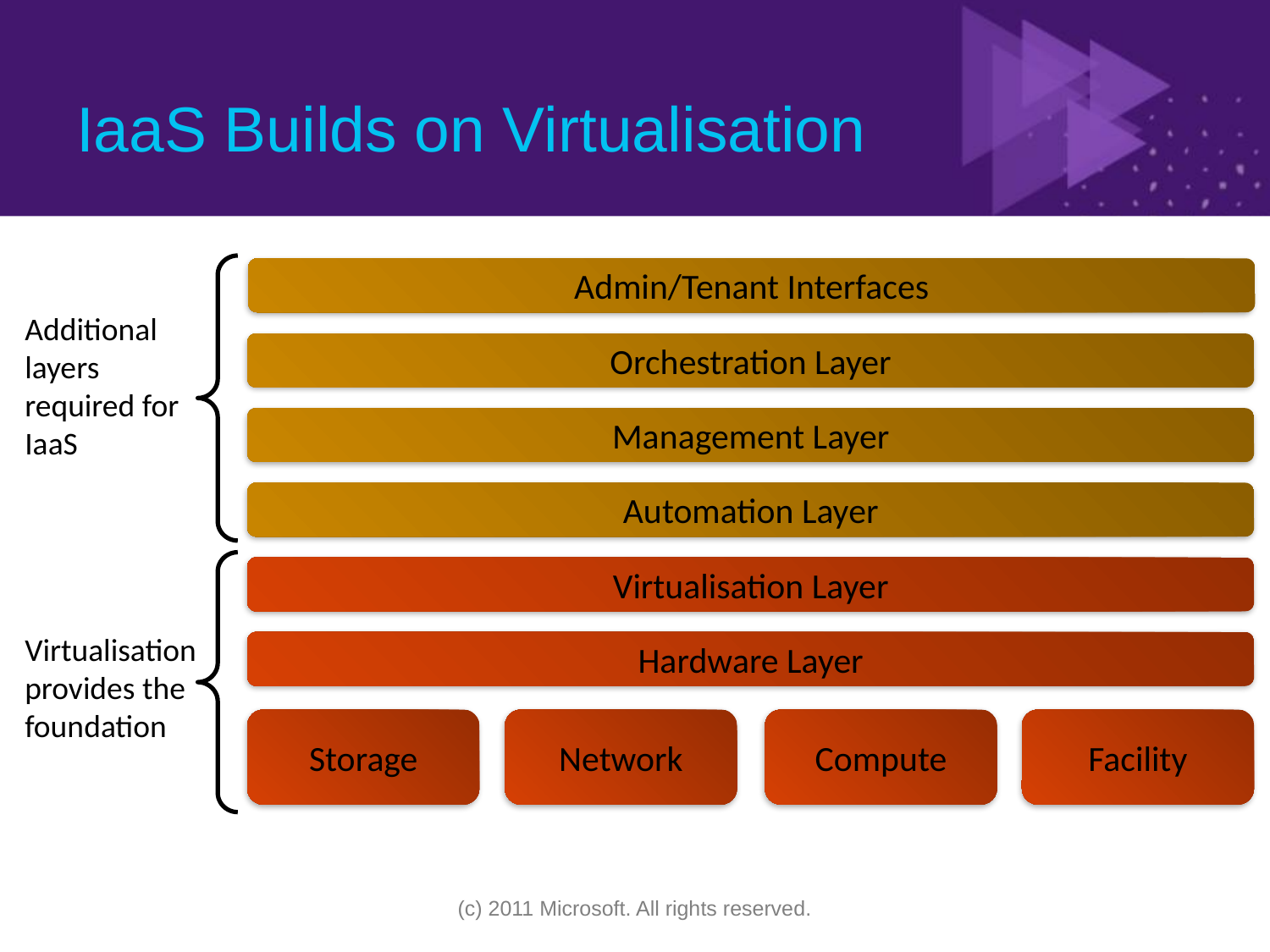

# IaaS Builds on Virtualisation

Admin/Tenant Interfaces
Additional layers required for IaaS
Orchestration Layer
Management Layer
Automation Layer

Virtualisation Layer
Virtualisation provides the foundation
Hardware Layer
Facility
Compute
Storage
Network
(c) 2011 Microsoft. All rights reserved.